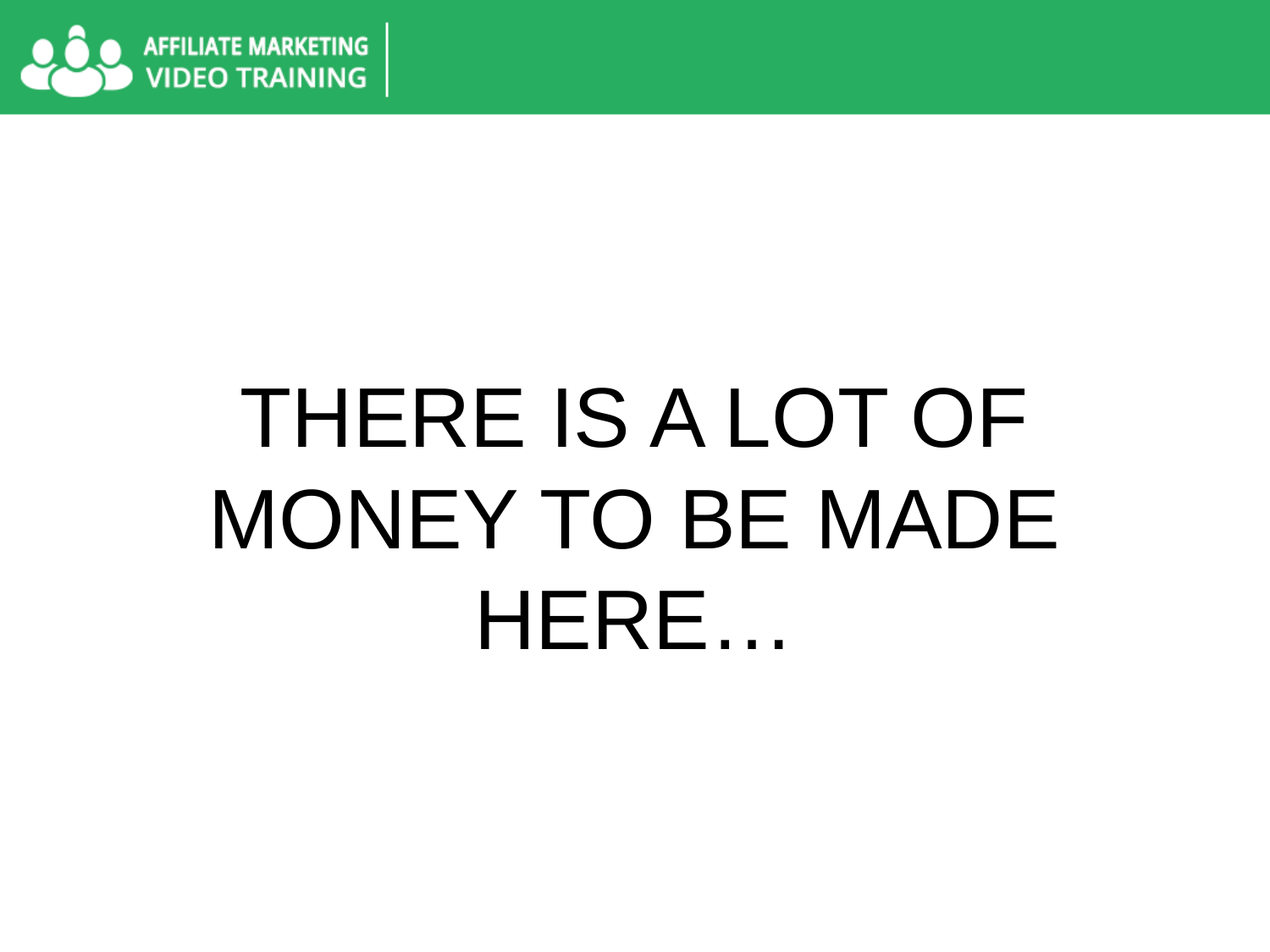

THERE IS A LOT OF MONEY TO BE MADE HERE…